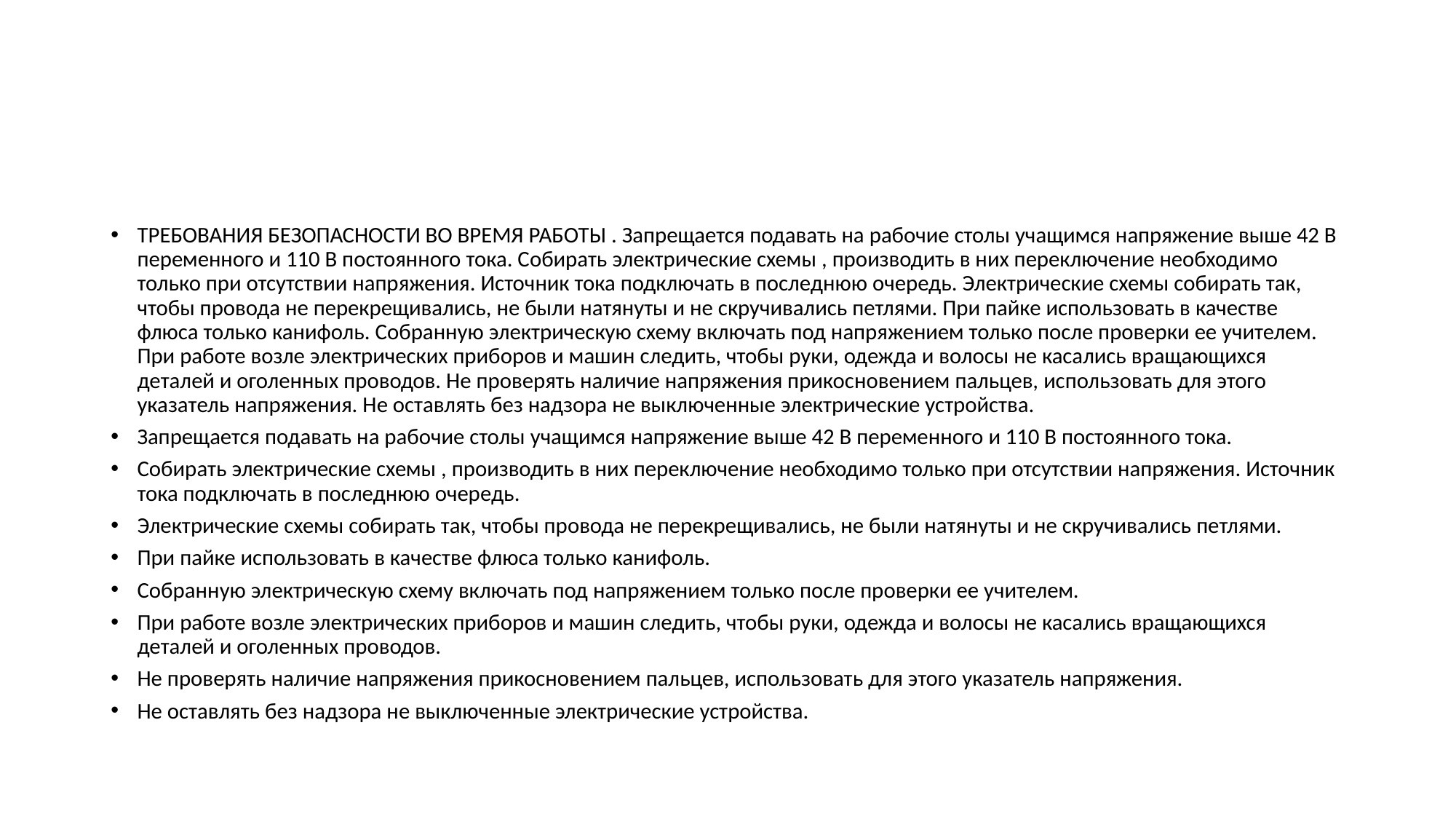

#
ТРЕБОВАНИЯ БЕЗОПАСНОСТИ ВО ВРЕМЯ РАБОТЫ . Запрещается подавать на рабочие столы учащимся напряжение выше 42 В переменного и 110 В постоянного тока. Собирать электрические схемы , производить в них переключение необходимо только при отсутствии напряжения. Источник тока подключать в последнюю очередь. Электрические схемы собирать так, чтобы провода не перекрещивались, не были натянуты и не скручивались петлями. При пайке использовать в качестве флюса только канифоль. Собранную электрическую схему включать под напряжением только после проверки ее учителем. При работе возле электрических приборов и машин следить, чтобы руки, одежда и волосы не касались вращающихся деталей и оголенных проводов. Не проверять наличие напряжения прикосновением пальцев, использовать для этого указатель напряжения. Не оставлять без надзора не выключенные электрические устройства.
Запрещается подавать на рабочие столы учащимся напряжение выше 42 В переменного и 110 В постоянного тока.
Собирать электрические схемы , производить в них переключение необходимо только при отсутствии напряжения. Источник тока подключать в последнюю очередь.
Электрические схемы собирать так, чтобы провода не перекрещивались, не были натянуты и не скручивались петлями.
При пайке использовать в качестве флюса только канифоль.
Собранную электрическую схему включать под напряжением только после проверки ее учителем.
При работе возле электрических приборов и машин следить, чтобы руки, одежда и волосы не касались вращающихся деталей и оголенных проводов.
Не проверять наличие напряжения прикосновением пальцев, использовать для этого указатель напряжения.
Не оставлять без надзора не выключенные электрические устройства.